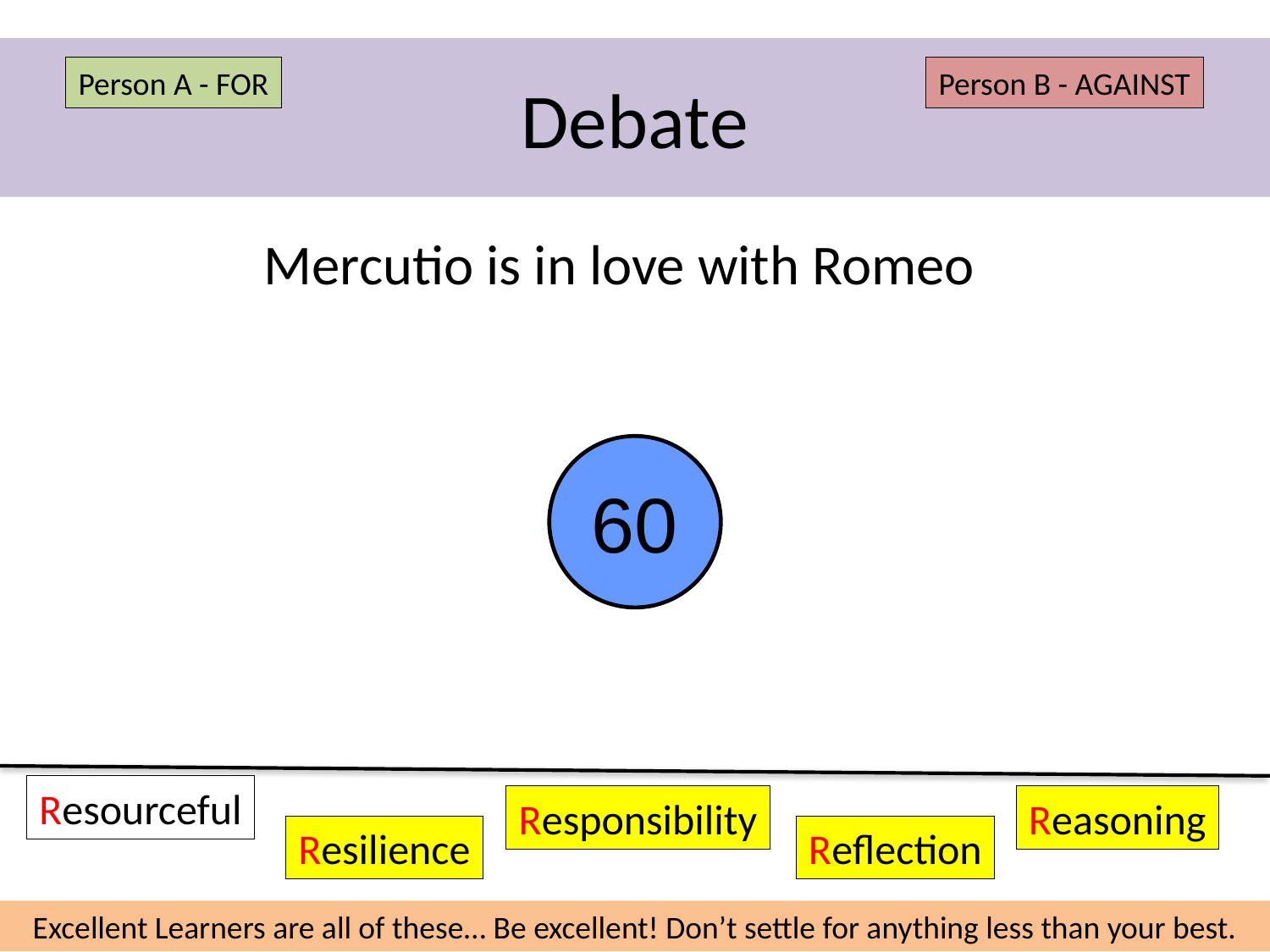

# Debate
Person A - FOR
Person B - AGAINST
Mercutio is in love with Romeo
60
Resourceful
Responsibility
Reasoning
Resilience
Reflection
Excellent Learners are all of these… Be excellent! Don’t settle for anything less than your best.